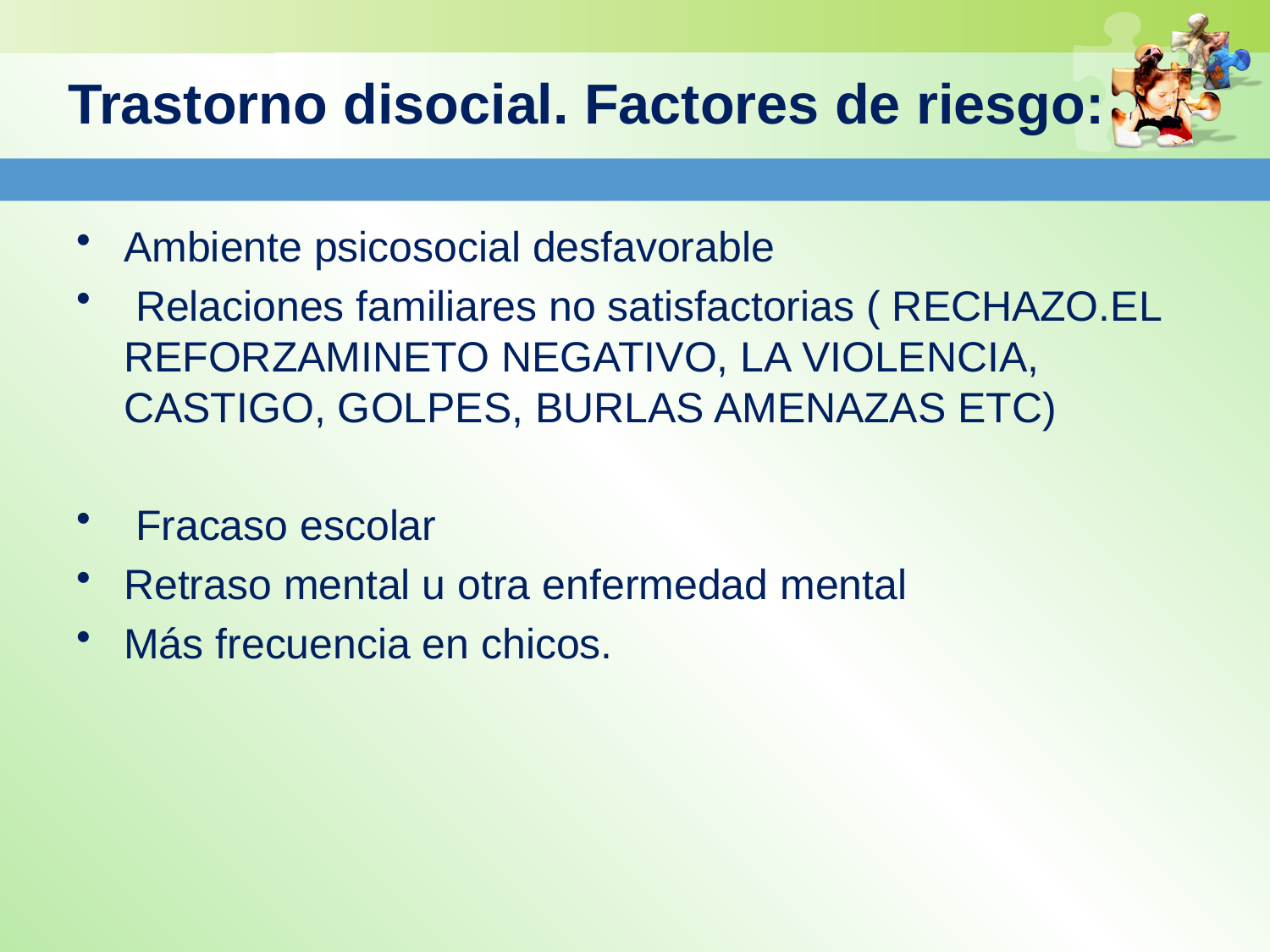

# Trastorno disocial. Factores de riesgo:
Ambiente psicosocial desfavorable
 Relaciones familiares no satisfactorias ( RECHAZO.EL REFORZAMINETO NEGATIVO, LA VIOLENCIA, CASTIGO, GOLPES, BURLAS AMENAZAS ETC)

 Fracaso escolar
Retraso mental u otra enfermedad mental
Más frecuencia en chicos.